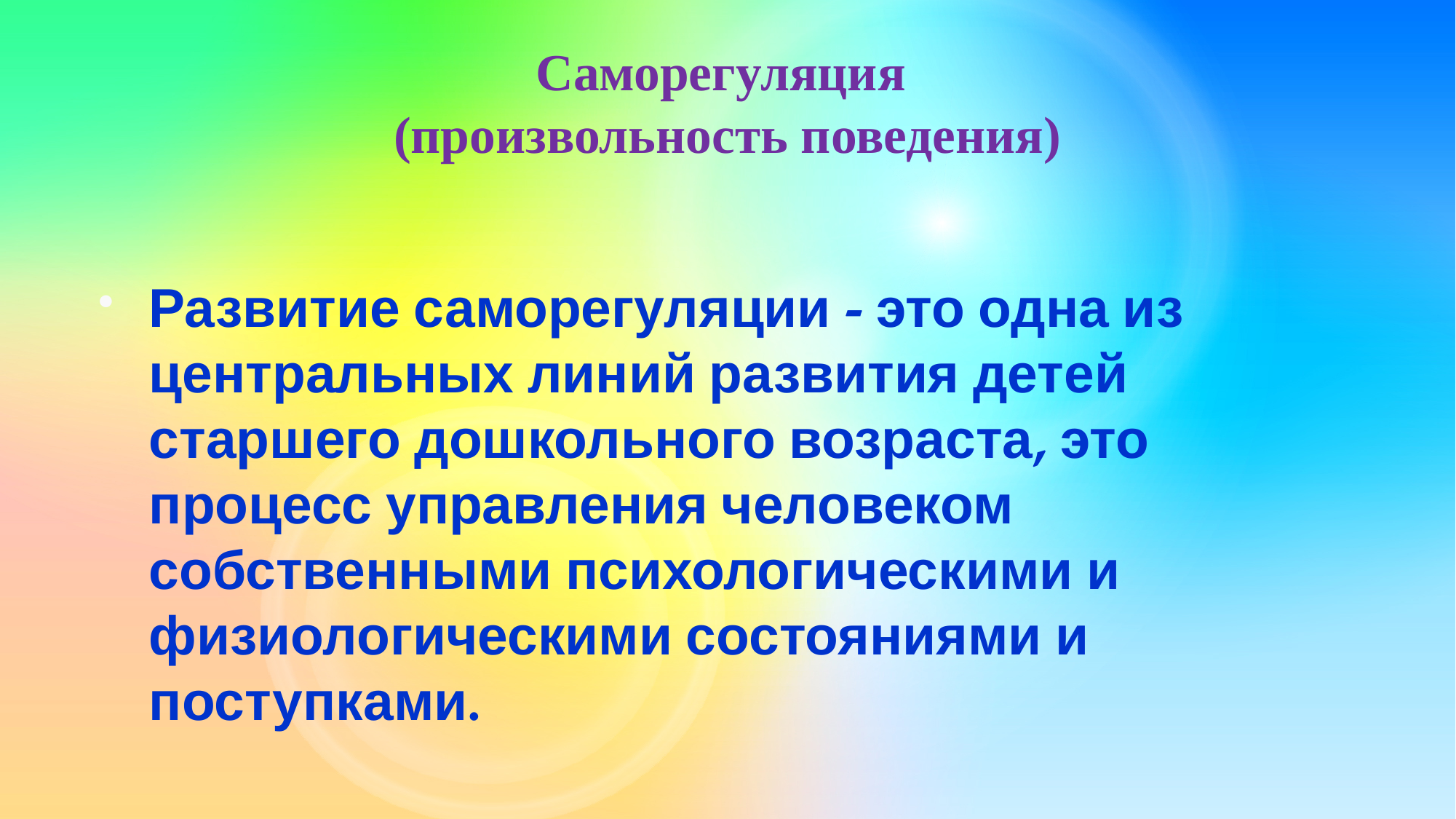

# Саморегуляция (произвольность поведения)

Развитие саморегуляции - это одна из центральных линий развития детей старшего дошкольного возраста, это процесс управления человеком собственными психологическими и физиологическими состояниями и поступками.